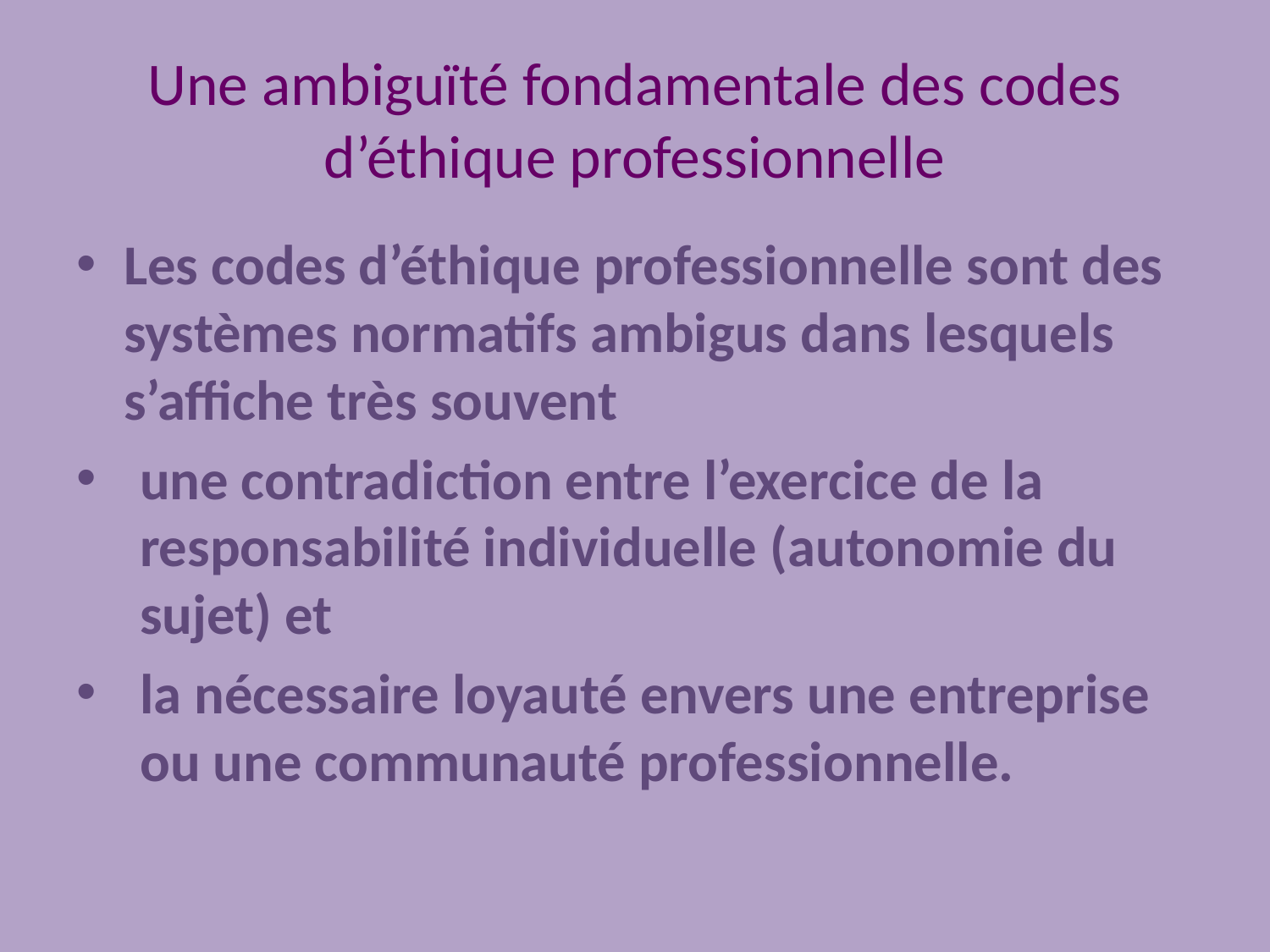

# Une ambiguïté fondamentale des codes d’éthique professionnelle
Les codes d’éthique professionnelle sont des systèmes normatifs ambigus dans lesquels s’affiche très souvent
une contradiction entre l’exercice de la responsabilité individuelle (autonomie du sujet) et
la nécessaire loyauté envers une entreprise ou une communauté professionnelle.